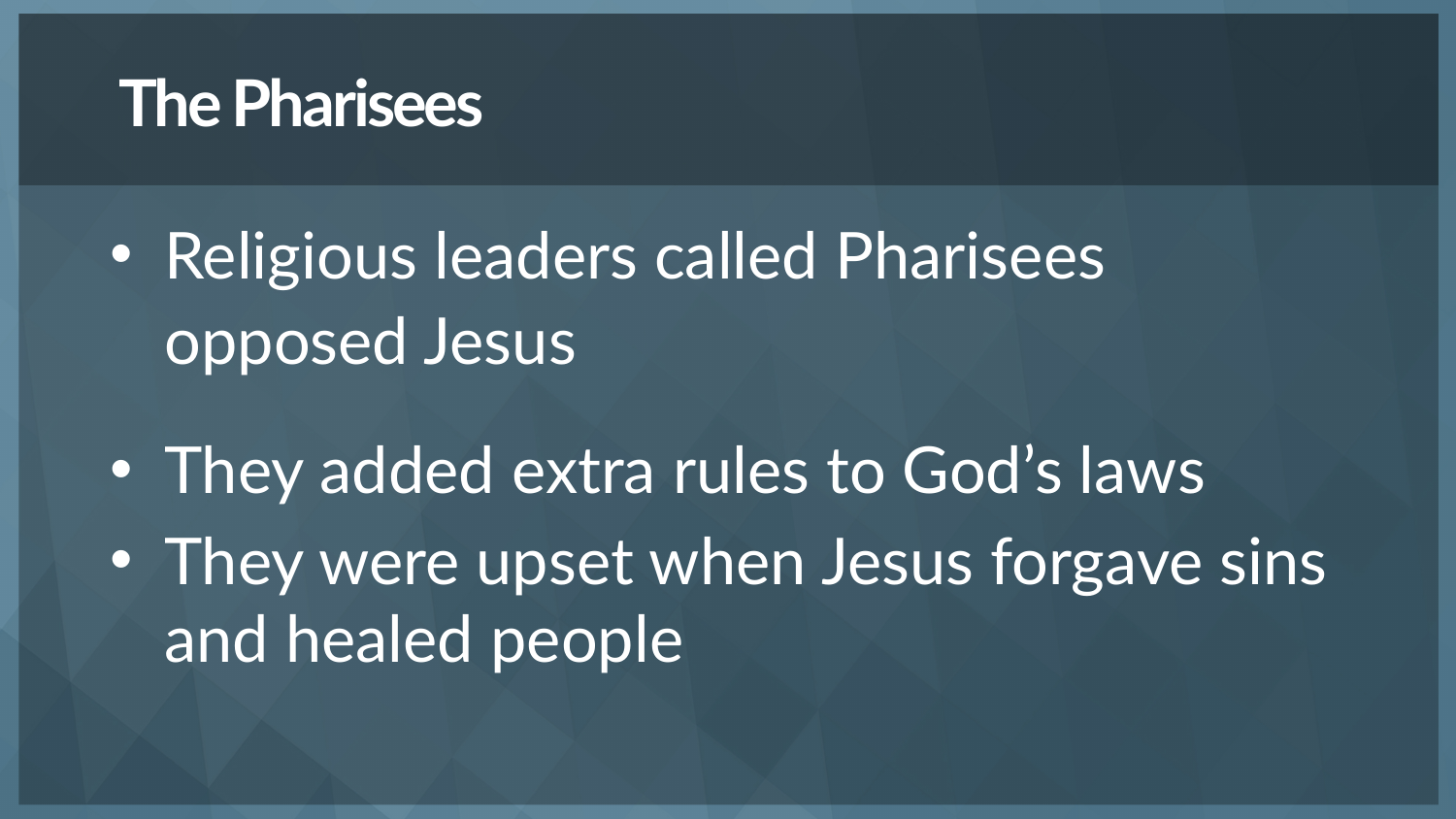

# The Pharisees
Religious leaders called Pharisees opposed Jesus
They added extra rules to God’s laws
They were upset when Jesus forgave sins and healed people